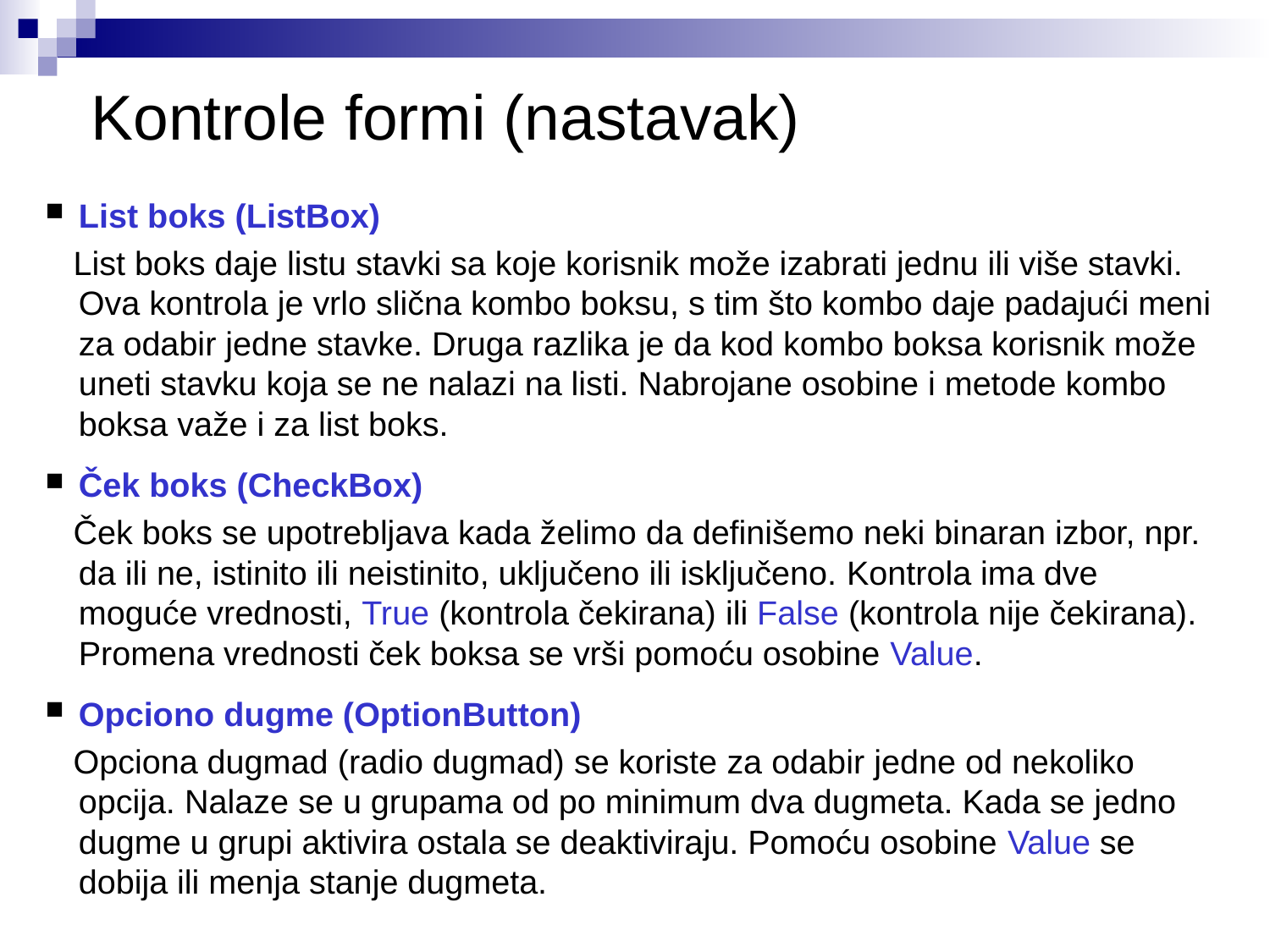

# Kontrole formi (nastavak)
List boks (ListBox)
   List boks daje listu stavki sa koje korisnik može izabrati jednu ili više stavki. Ova kontrola je vrlo slična kombo boksu, s tim što kombo daje padajući meni za odabir jedne stavke. Druga razlika je da kod kombo boksa korisnik može uneti stavku koja se ne nalazi na listi. Nabrojane osobine i metode kombo boksa važe i za list boks.
Ček boks (CheckBox)
   Ček boks se upotrebljava kada želimo da definišemo neki binaran izbor, npr. da ili ne, istinito ili neistinito, uključeno ili isključeno. Kontrola ima dve moguće vrednosti, True (kontrola čekirana) ili False (kontrola nije čekirana). Promena vrednosti ček boksa se vrši pomoću osobine Value.
Opciono dugme (OptionButton)
   Opciona dugmad (radio dugmad) se koriste za odabir jedne od nekoliko opcija. Nalaze se u grupama od po minimum dva dugmeta. Kada se jedno dugme u grupi aktivira ostala se deaktiviraju. Pomoću osobine Value se dobija ili menja stanje dugmeta.